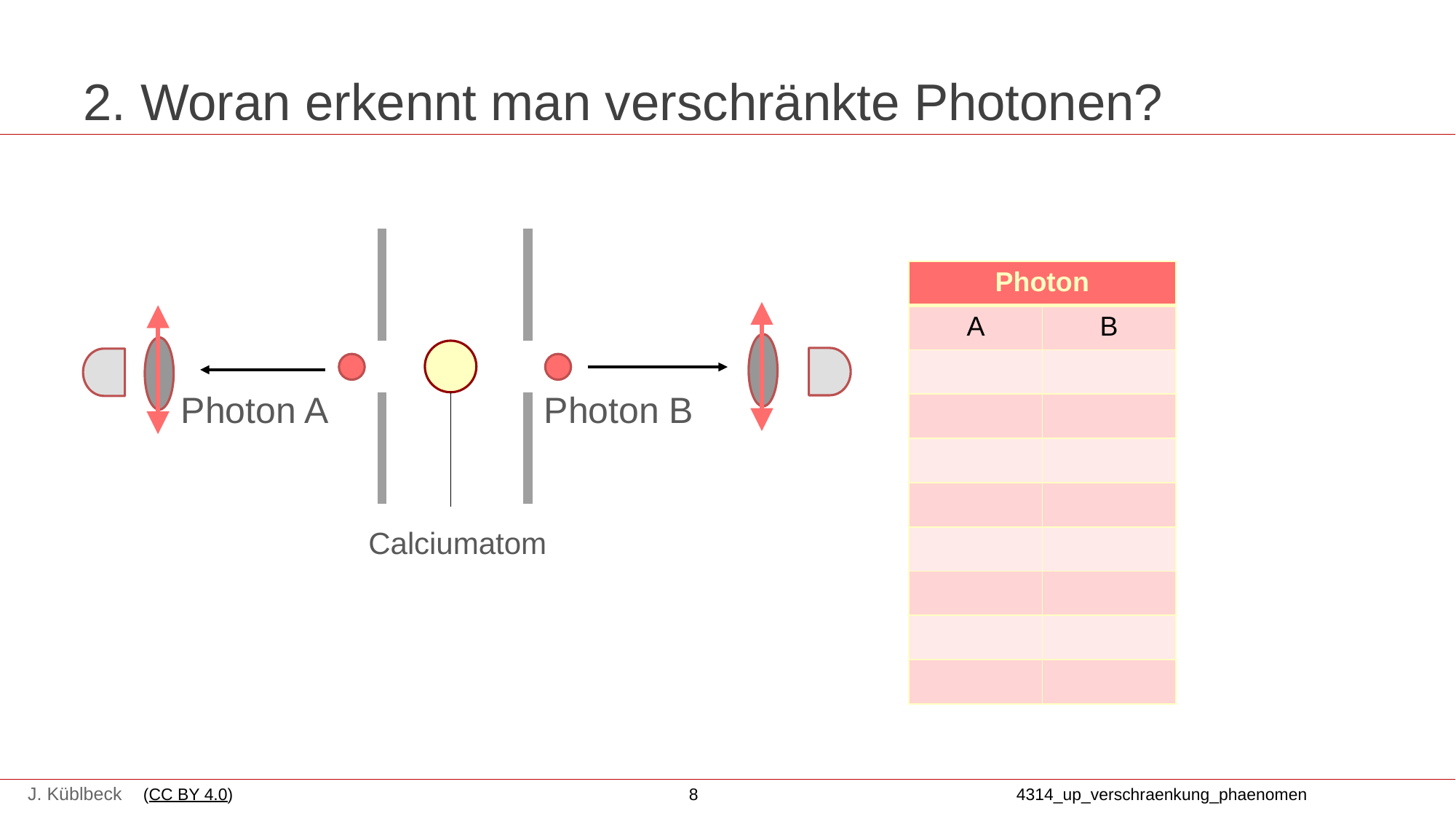

# 2. Woran erkennt man verschränkte Photonen?

Photon A
Photon B
Calciumatom
| Photon |  |
| --- | --- |
| A | B |
|  |  |
|  |  |
|  |  |
|  |  |
|  |  |
|  |  |
|  |  |
|  |  |